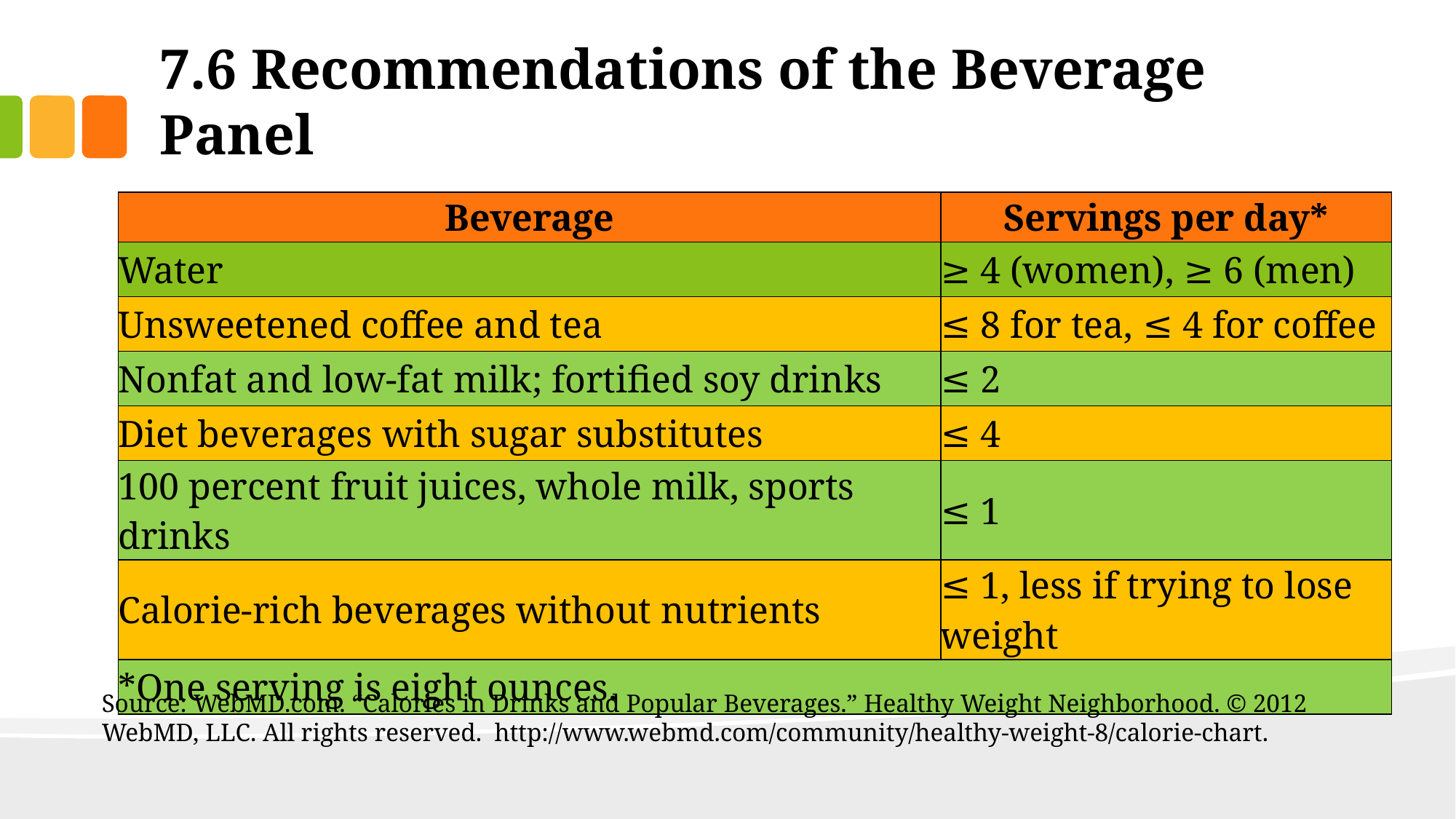

# 7.6 Recommendations of the Beverage Panel
| Beverage | Servings per day\* |
| --- | --- |
| Water | ≥ 4 (women), ≥ 6 (men) |
| Unsweetened coffee and tea | ≤ 8 for tea, ≤ 4 for coffee |
| Nonfat and low-fat milk; fortified soy drinks | ≤ 2 |
| Diet beverages with sugar substitutes | ≤ 4 |
| 100 percent fruit juices, whole milk, sports drinks | ≤ 1 |
| Calorie-rich beverages without nutrients | ≤ 1, less if trying to lose weight |
| \*One serving is eight ounces. |  |
Source: WebMD.com. “Calories in Drinks and Popular Beverages.” Healthy Weight Neighborhood. © 2012 WebMD, LLC. All rights reserved.  http://www.webmd.com/community/healthy-weight-8/calorie-chart.